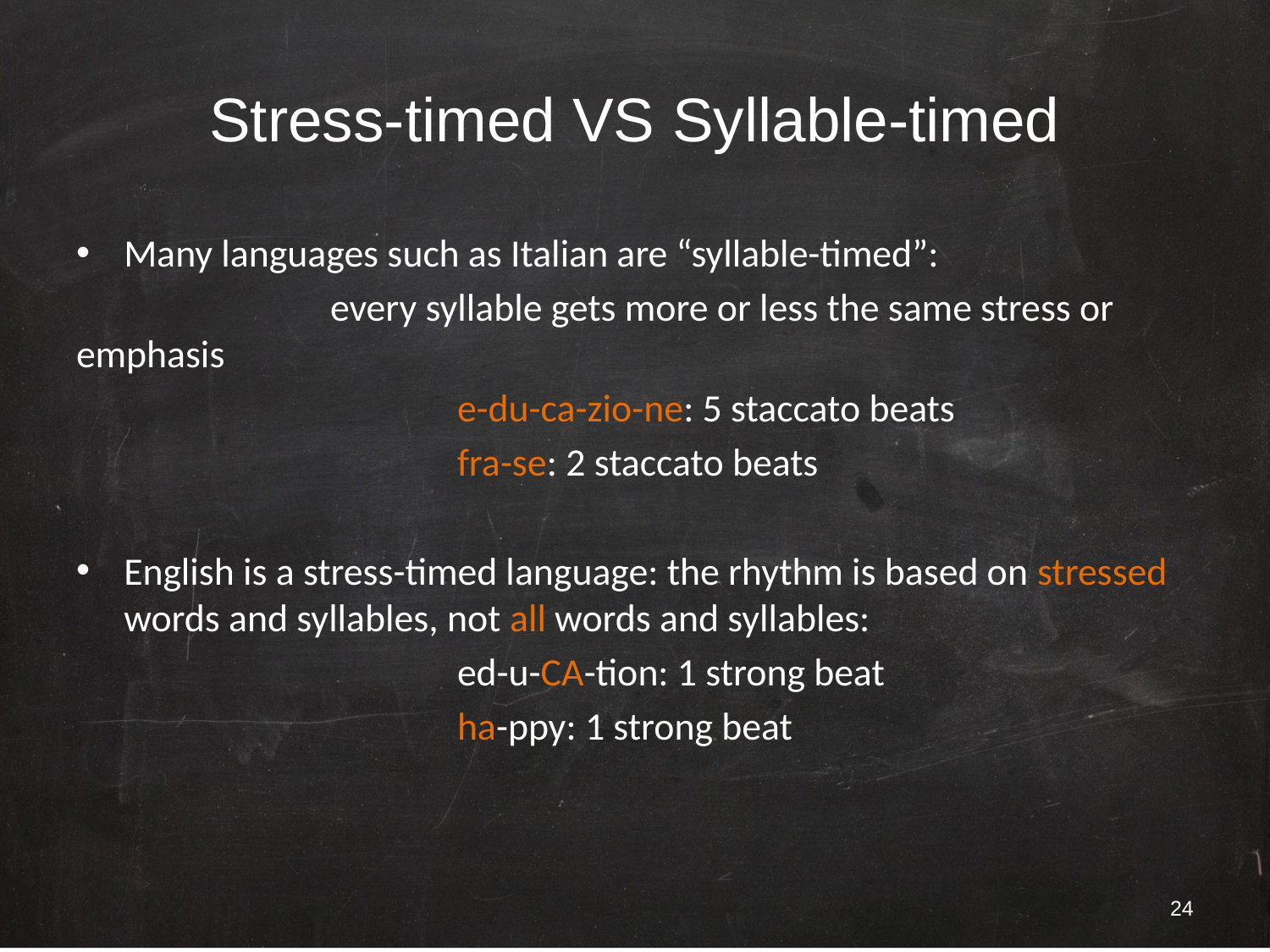

# Stress-timed VS Syllable-timed
Many languages such as Italian are “syllable-timed”:
		every syllable gets more or less the same stress or emphasis
			e-du-ca-zio-ne: 5 staccato beats
			fra-se: 2 staccato beats

English is a stress-timed language: the rhythm is based on stressed words and syllables, not all words and syllables:
			ed-u-CA-tion: 1 strong beat
			ha-ppy: 1 strong beat

24